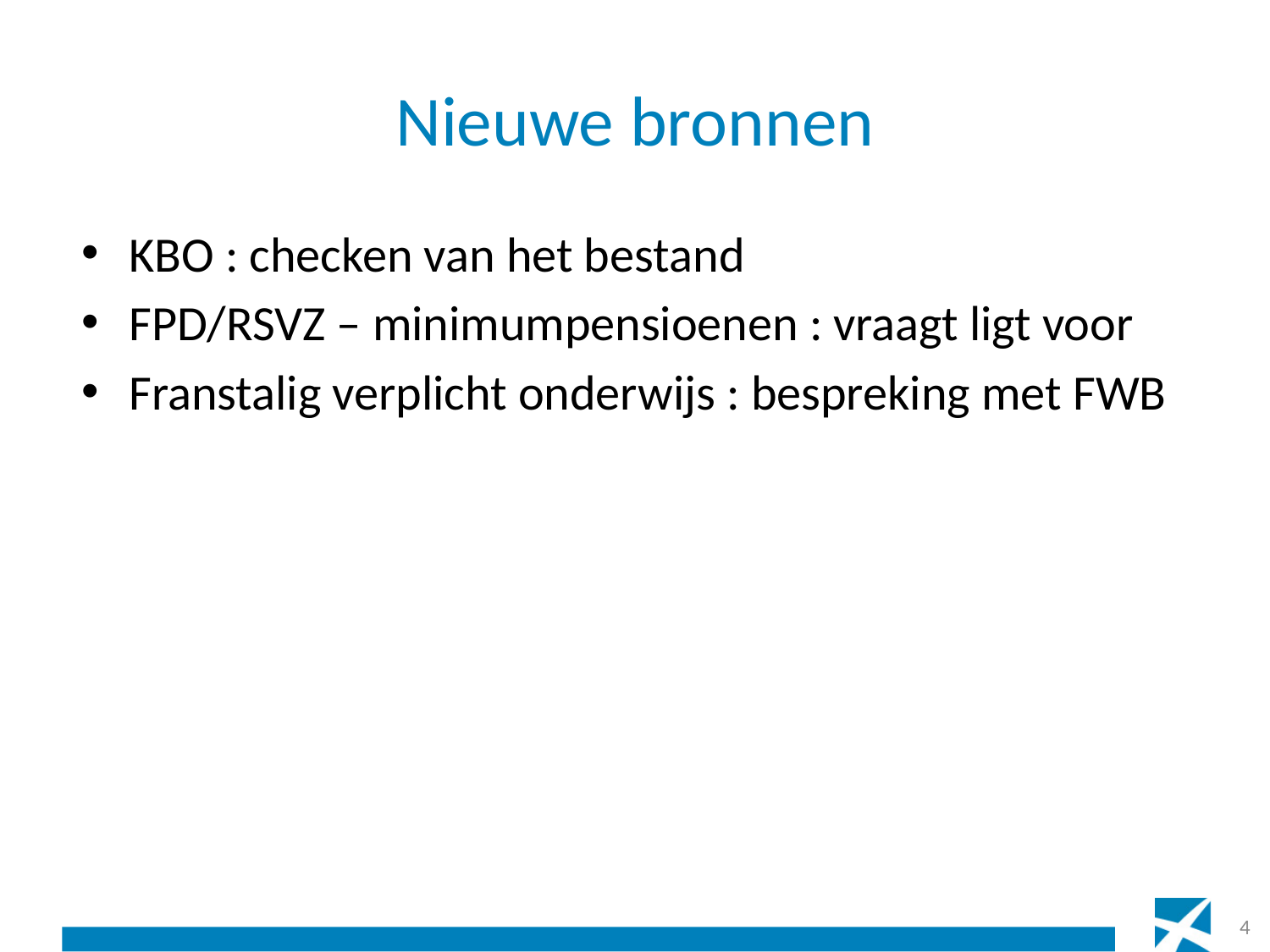

# Nieuwe bronnen
KBO : checken van het bestand
FPD/RSVZ – minimumpensioenen : vraagt ligt voor
Franstalig verplicht onderwijs : bespreking met FWB

4